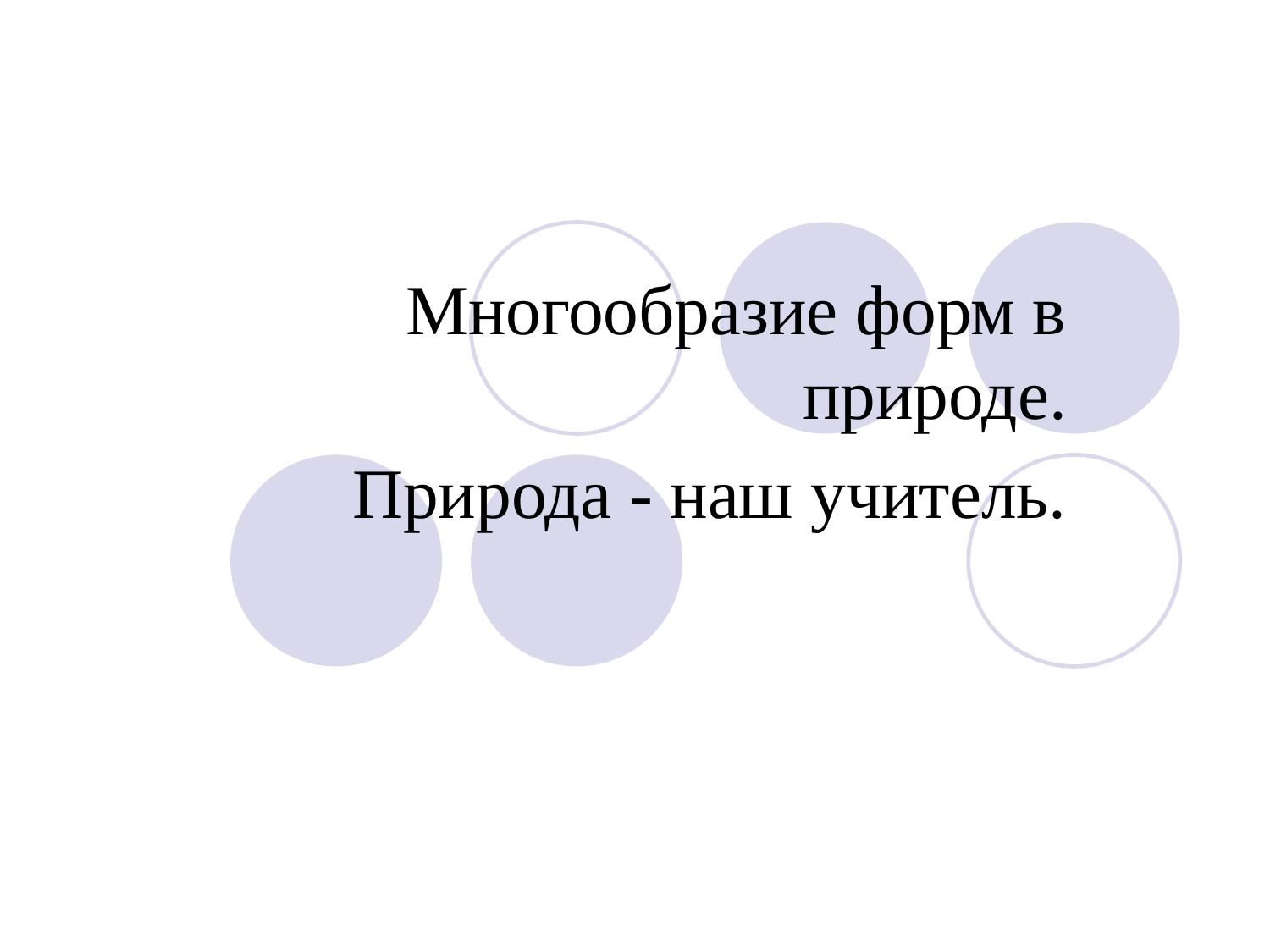

#
Многообразие форм в природе.
Природа - наш учитель.